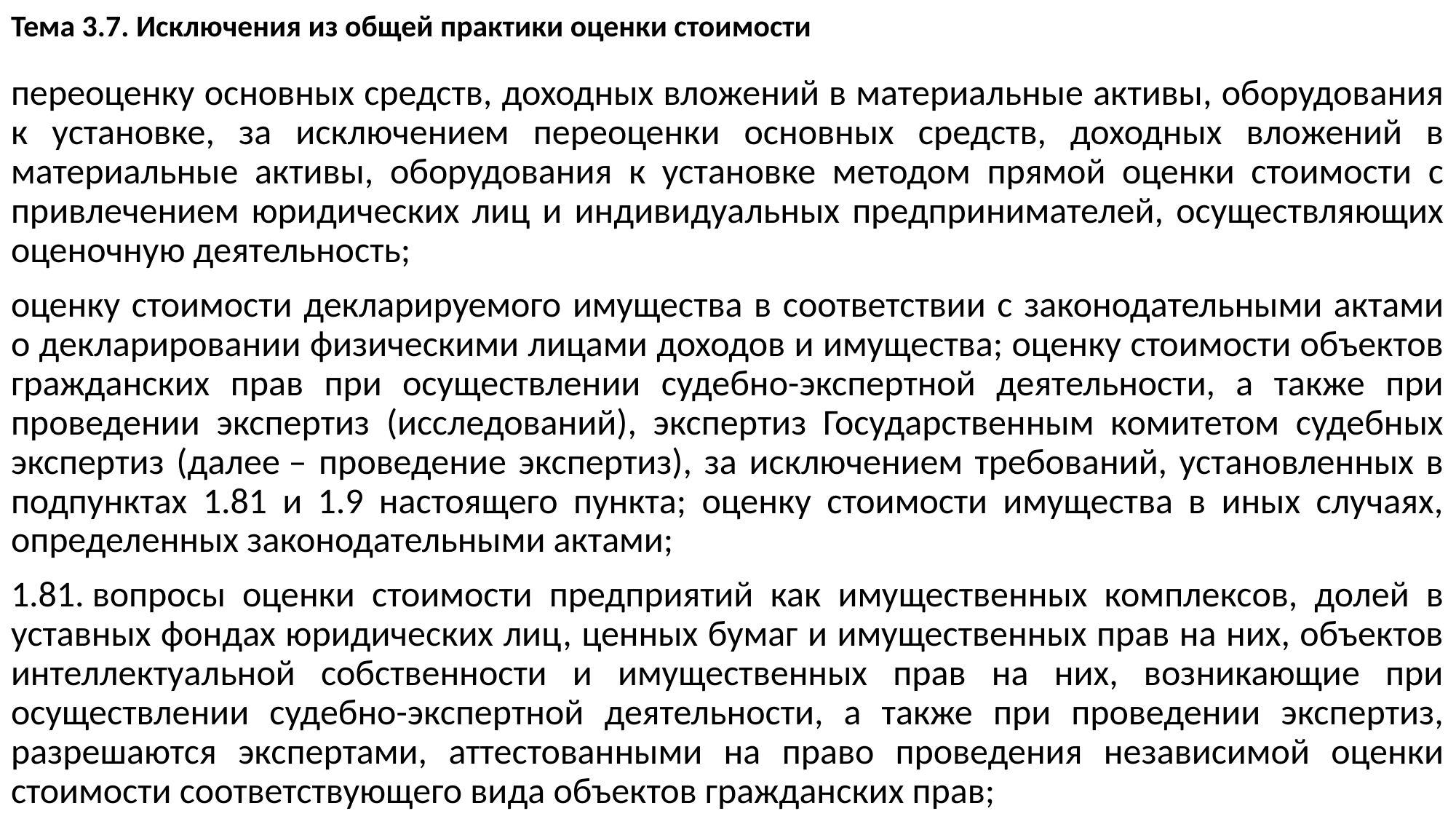

# Тема 3.7. Исключения из общей практики оценки стоимости
переоценку основных средств, доходных вложений в материальные активы, оборудования к установке, за исключением переоценки основных средств, доходных вложений в материальные активы, оборудования к установке методом прямой оценки стоимости с привлечением юридических лиц и индивидуальных предпринимателей, осуществляющих оценочную деятельность;
оценку стоимости декларируемого имущества в соответствии с законодательными актами о декларировании физическими лицами доходов и имущества; оценку стоимости объектов гражданских прав при осуществлении судебно-экспертной деятельности, а также при проведении экспертиз (исследований), экспертиз Государственным комитетом судебных экспертиз (далее – проведение экспертиз), за исключением требований, установленных в подпунктах 1.81 и 1.9 настоящего пункта; оценку стоимости имущества в иных случаях, определенных законодательными актами;
1.81. вопросы оценки стоимости предприятий как имущественных комплексов, долей в уставных фондах юридических лиц, ценных бумаг и имущественных прав на них, объектов интеллектуальной собственности и имущественных прав на них, возникающие при осуществлении судебно-экспертной деятельности, а также при проведении экспертиз, разрешаются экспертами, аттестованными на право проведения независимой оценки стоимости соответствующего вида объектов гражданских прав;